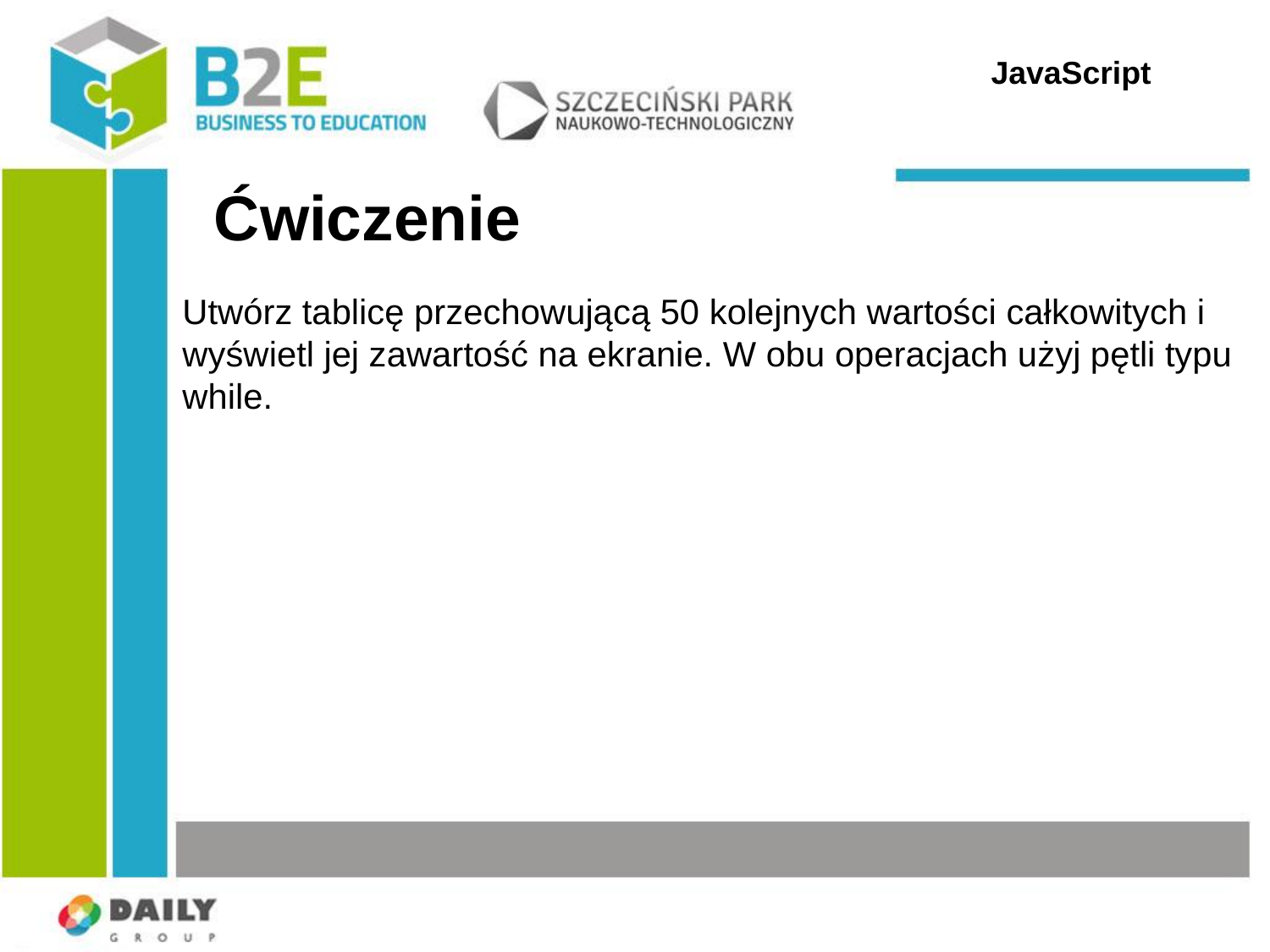

JavaScript
# Ćwiczenie
Utwórz tablicę przechowującą 50 kolejnych wartości całkowitych i wyświetl jej zawartość na ekranie. W obu operacjach użyj pętli typu while.